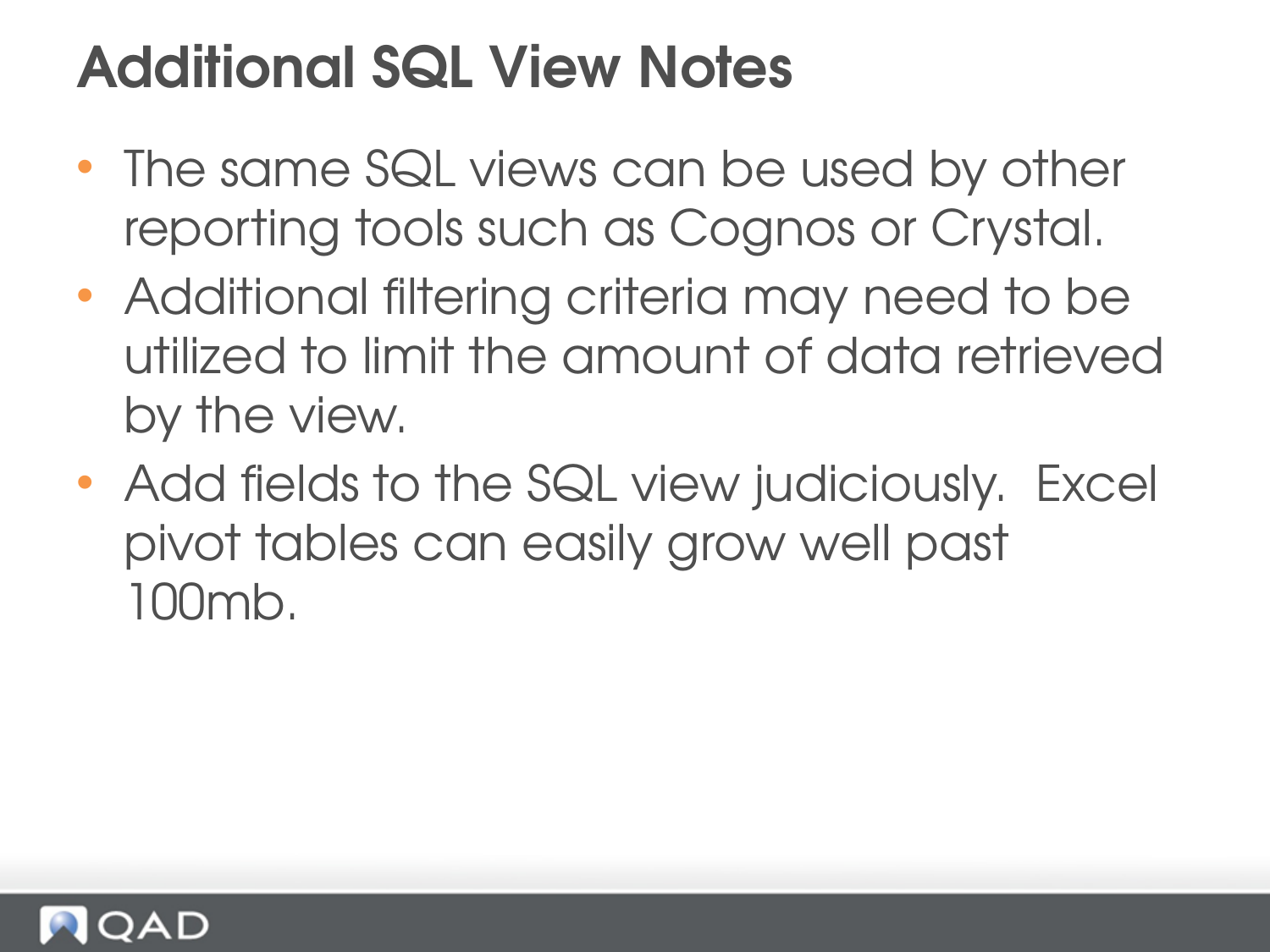

# Additional SQL View Notes
The same SQL views can be used by other reporting tools such as Cognos or Crystal.
Additional filtering criteria may need to be utilized to limit the amount of data retrieved by the view.
Add fields to the SQL view judiciously.  Excel pivot tables can easily grow well past 100mb.